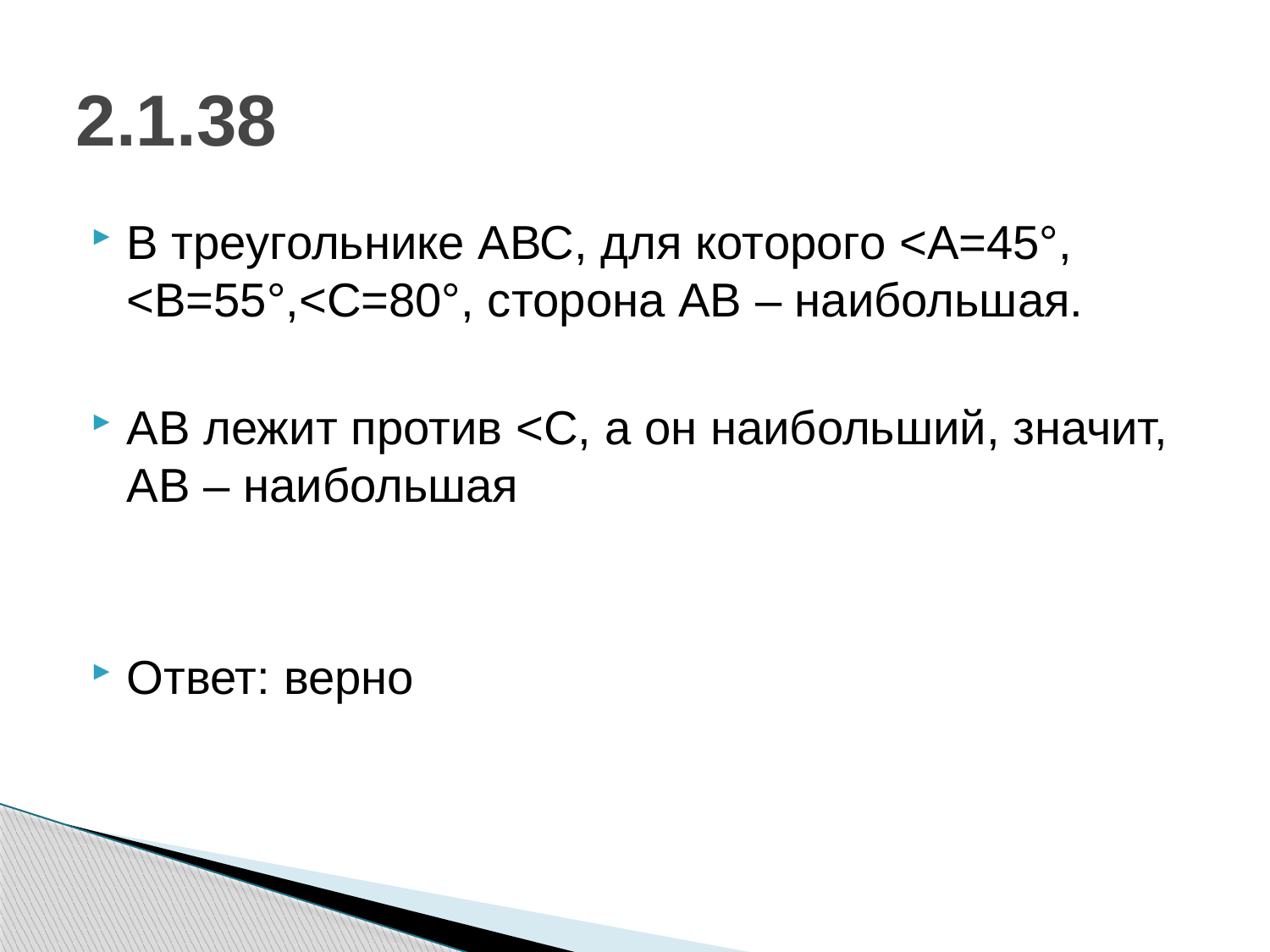

# 2.1.38
В треугольнике АВС, для которого <A=45°, <B=55°,<C=80°, сторона АВ – наибольшая.

АВ лежит против <С, а он наибольший, значит, АВ – наибольшая

Ответ: верно